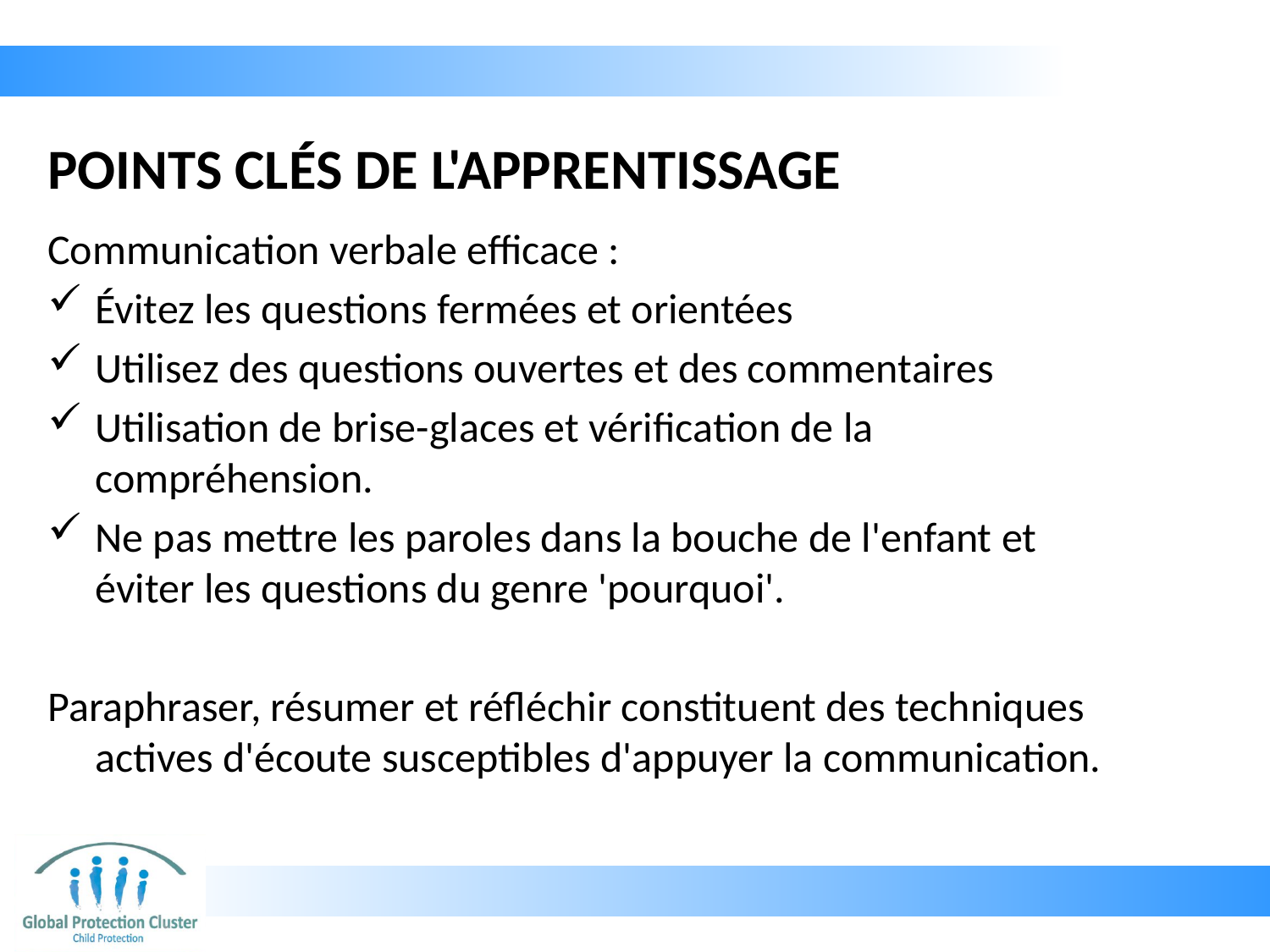

# POINTS CLÉS DE L'APPRENTISSAGE
Communication verbale efficace :
Évitez les questions fermées et orientées
Utilisez des questions ouvertes et des commentaires
Utilisation de brise-glaces et vérification de la compréhension.
Ne pas mettre les paroles dans la bouche de l'enfant et éviter les questions du genre 'pourquoi'.

Paraphraser, résumer et réfléchir constituent des techniques actives d'écoute susceptibles d'appuyer la communication.